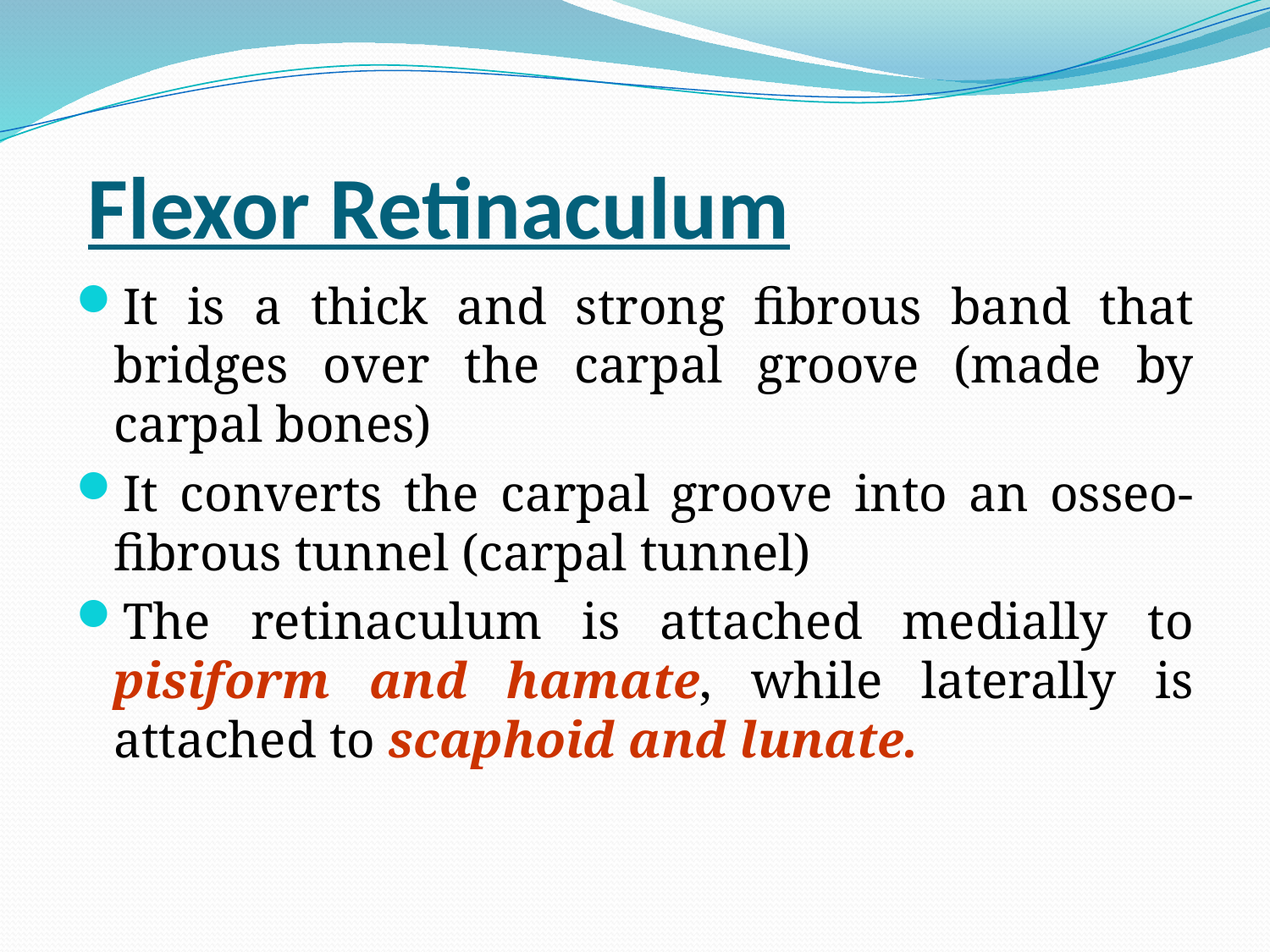

# Flexor Retinaculum
It is a thick and strong fibrous band that bridges over the carpal groove (made by carpal bones)
It converts the carpal groove into an osseo-fibrous tunnel (carpal tunnel)
The retinaculum is attached medially to pisiform and hamate, while laterally is attached to scaphoid and lunate.